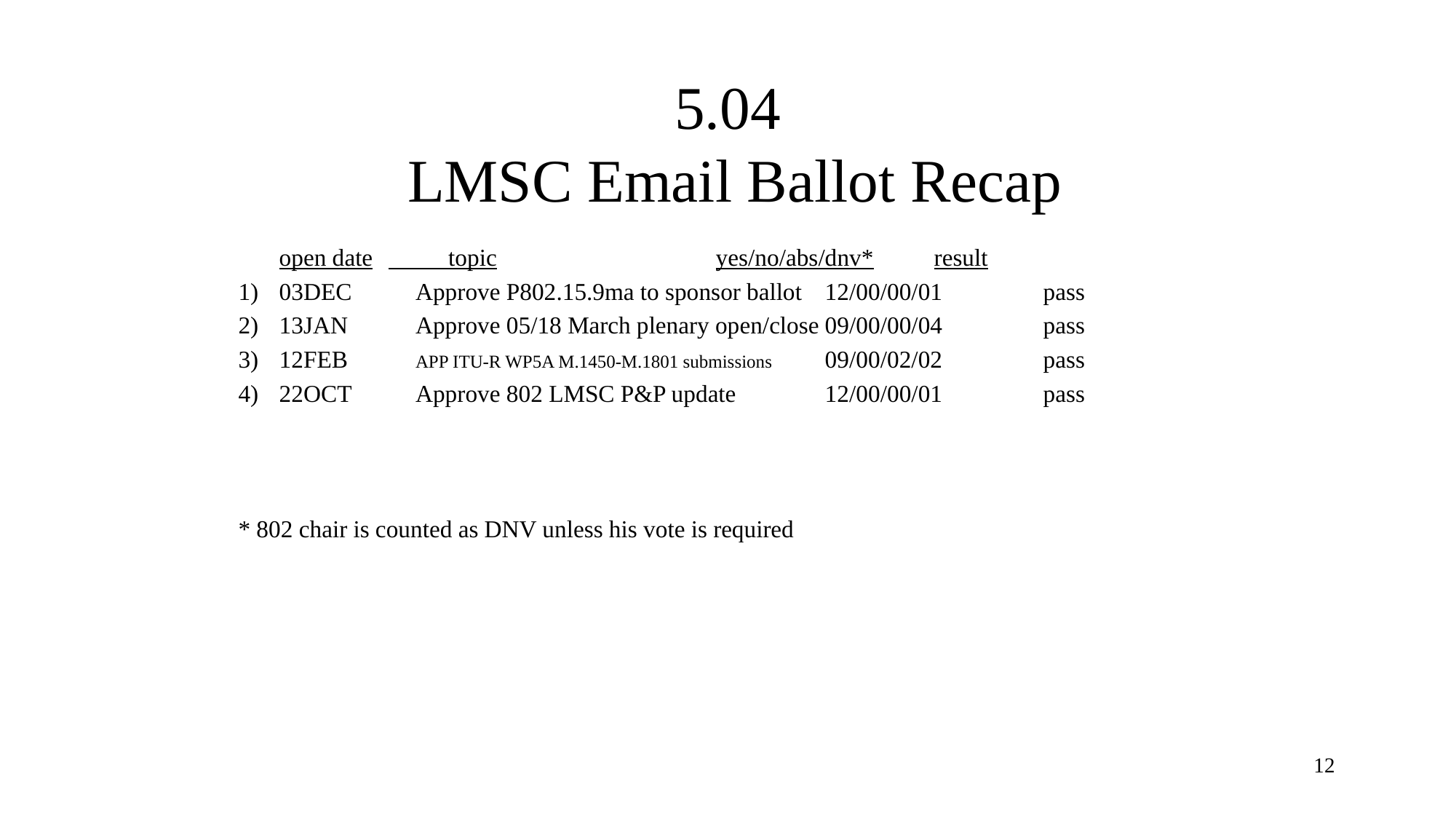

# 5.04 LMSC Email Ballot Recap
	open date	          topic			yes/no/abs/dnv*	result
03DEC	Approve P802.15.9ma to sponsor ballot	12/00/00/01	pass
13JAN	Approve 05/18 March plenary open/close	09/00/00/04	pass
12FEB	APP ITU-R WP5A M.1450-M.1801 submissions	09/00/02/02	pass
22OCT	Approve 802 LMSC P&P update	12/00/00/01	pass

* 802 chair is counted as DNV unless his vote is required

12